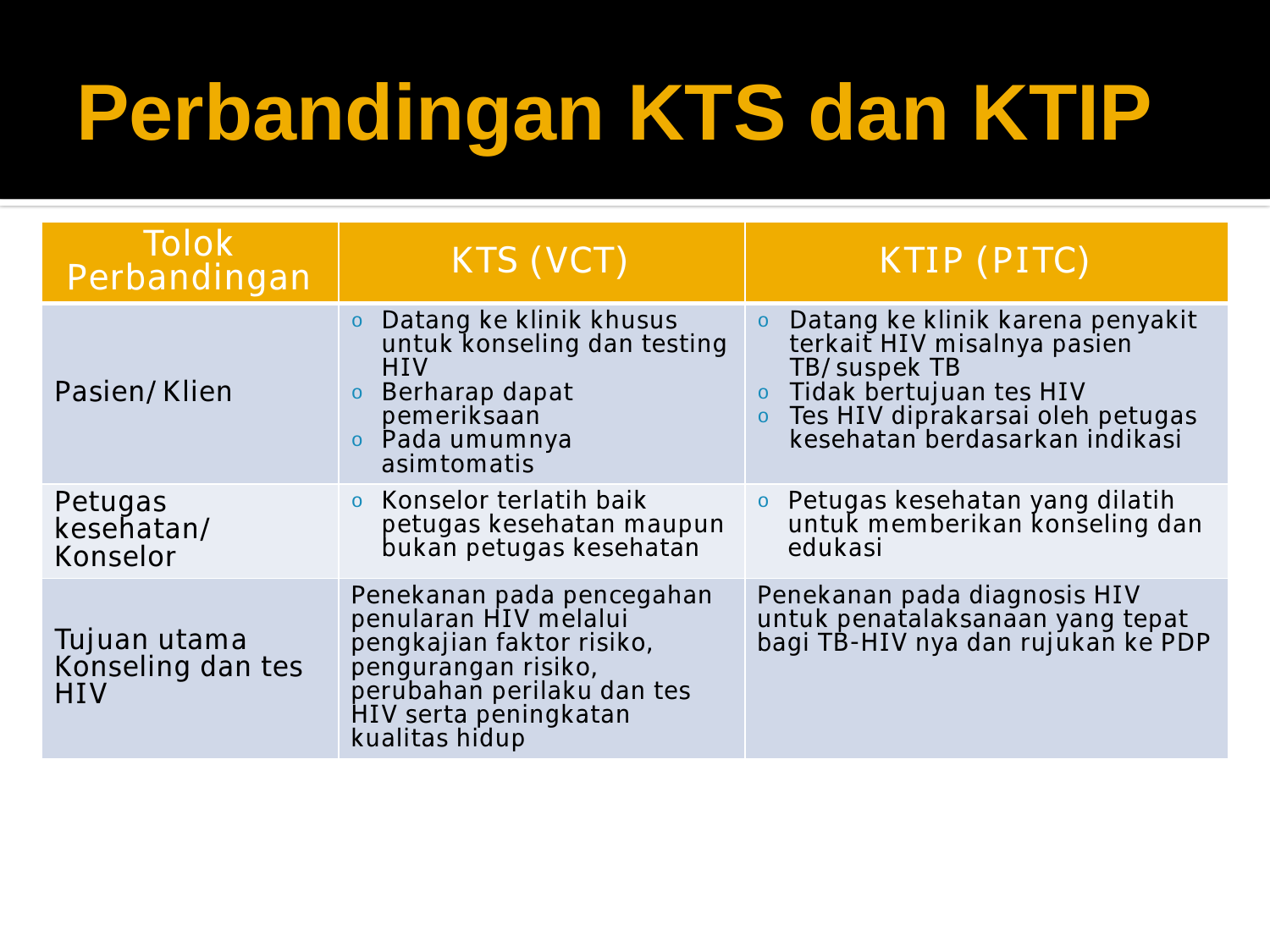

# Perbandingan KTS dan KTIP
| Tolok Perbandingan | KTS (VCT) | KTIP (PITC) |
| --- | --- | --- |
| Pasien/Klien | Datang ke klinik khusus untuk konseling dan testing HIV Berharap dapat pemeriksaan Pada umumnya asimtomatis | Datang ke klinik karena penyakit terkait HIV misalnya pasien TB/suspek TB Tidak bertujuan tes HIV Tes HIV diprakarsai oleh petugas kesehatan berdasarkan indikasi |
| Petugas kesehatan/ Konselor | Konselor terlatih baik petugas kesehatan maupun bukan petugas kesehatan | Petugas kesehatan yang dilatih untuk memberikan konseling dan edukasi |
| Tujuan utama Konseling dan tes HIV | Penekanan pada pencegahan penularan HIV melalui pengkajian faktor risiko, pengurangan risiko, perubahan perilaku dan tes HIV serta peningkatan kualitas hidup | Penekanan pada diagnosis HIV untuk penatalaksanaan yang tepat bagi TB-HIV nya dan rujukan ke PDP |